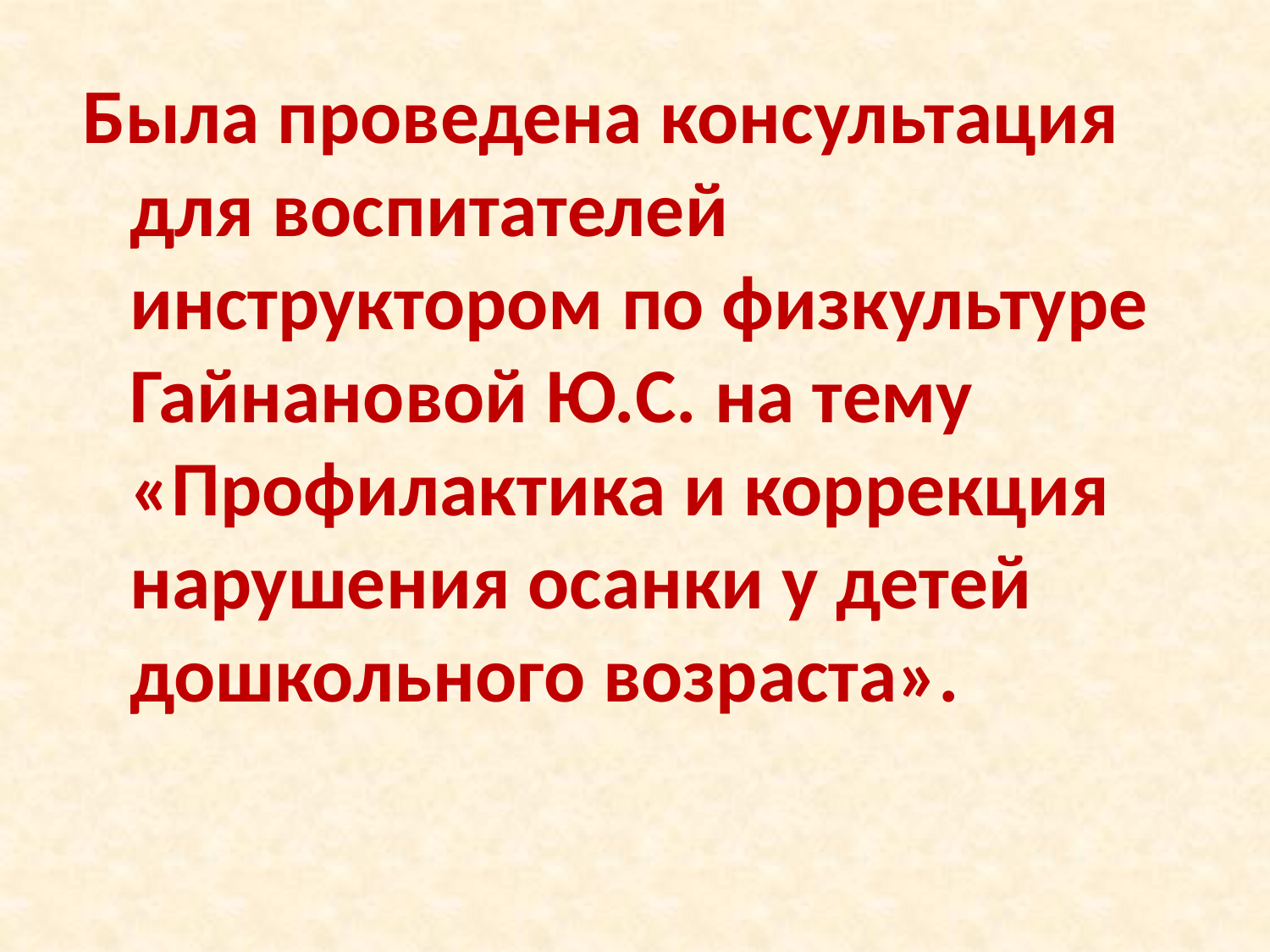

Была проведена консультация для воспитателей инструктором по физкультуре Гайнановой Ю.С. на тему «Профилактика и коррекция нарушения осанки у детей дошкольного возраста».